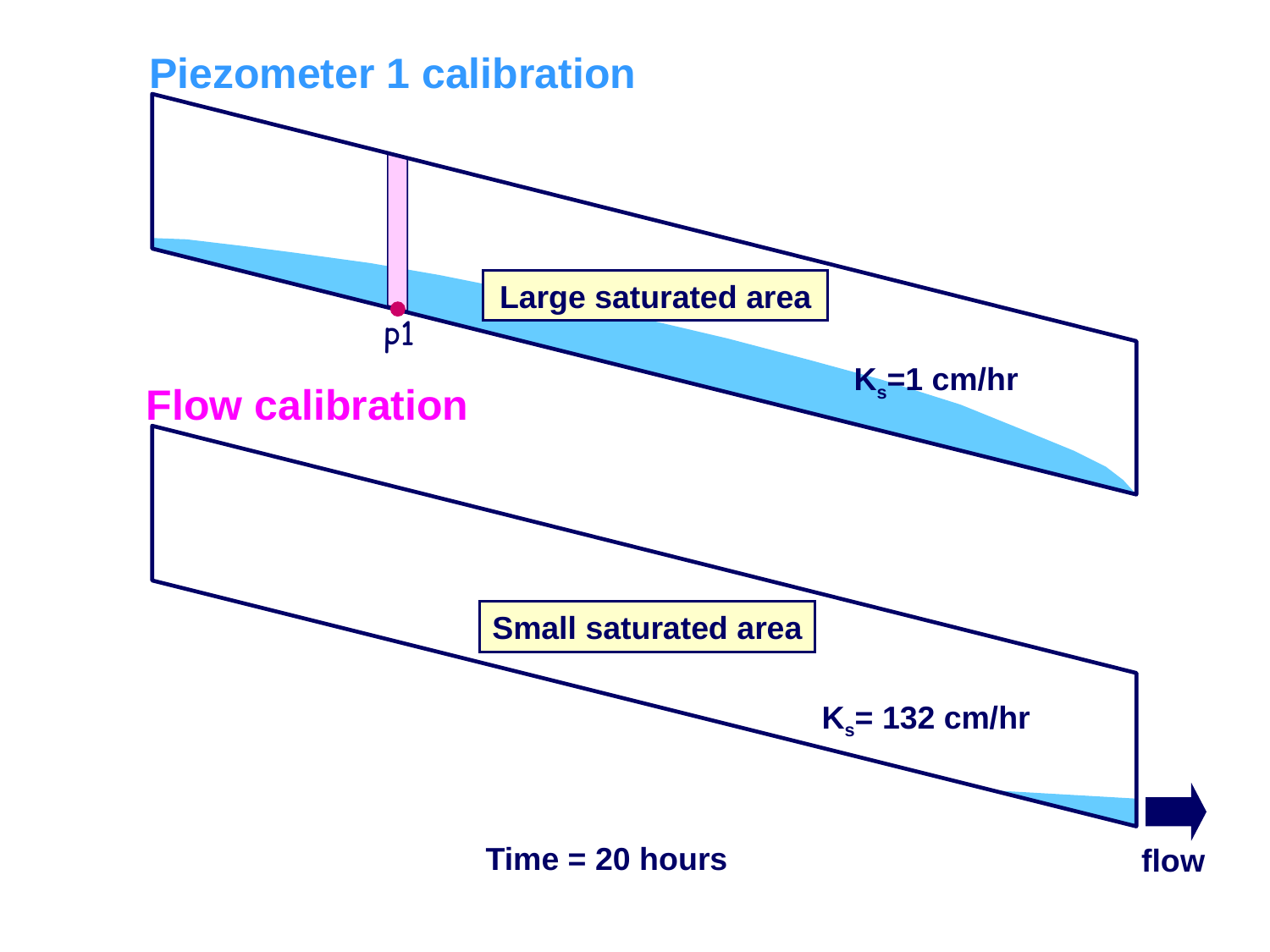

Piezometer 1 calibration

Large saturated area

p1
Ks=1 cm/hr
Flow calibration

Small saturated area
Ks= 132 cm/hr

Time = 20 hours
flow